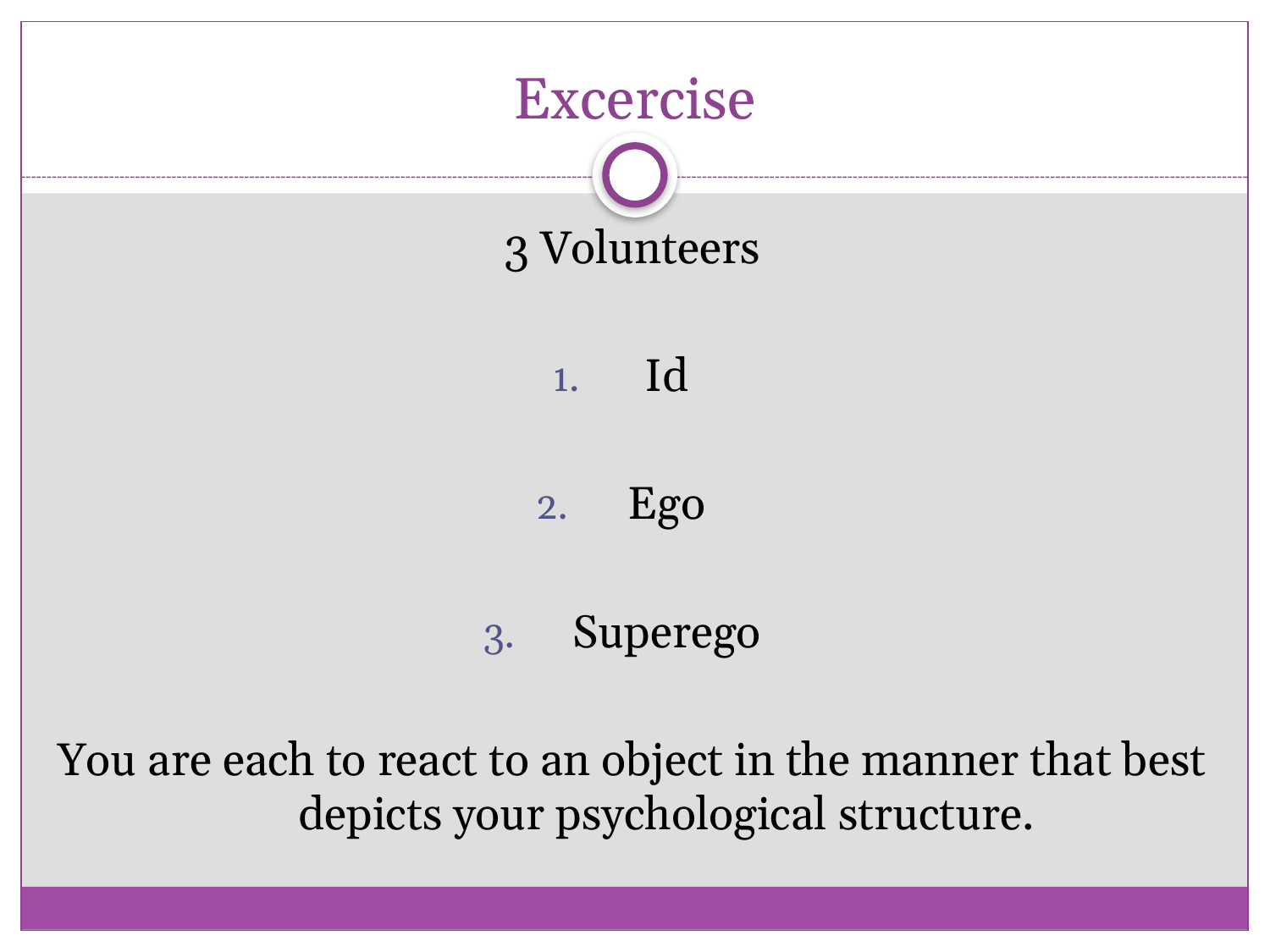

# Excercise
3 Volunteers

Id

Ego

Superego

You are each to react to an object in the manner that best depicts your psychological structure.